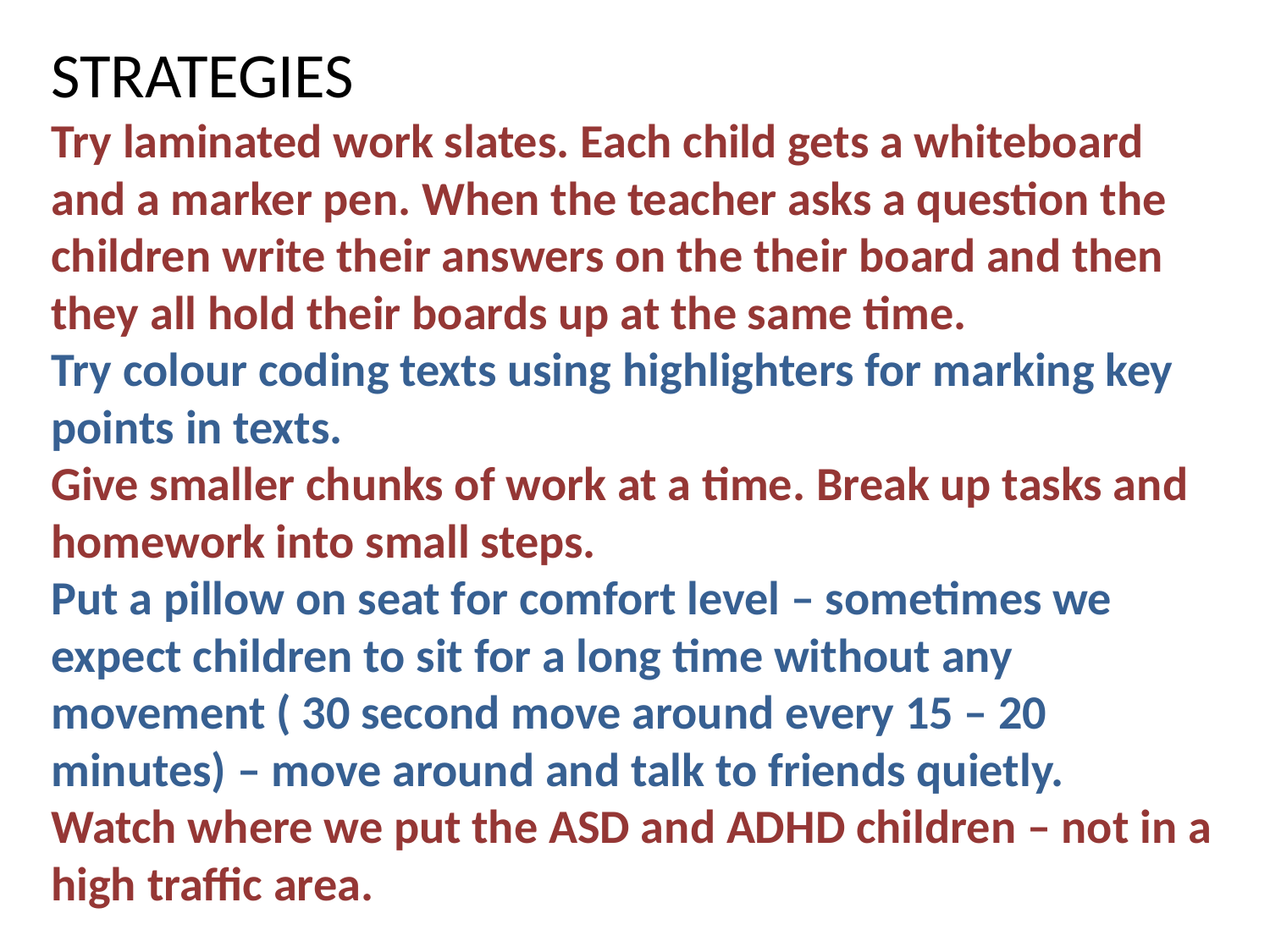

STRATEGIES
Try laminated work slates. Each child gets a whiteboard and a marker pen. When the teacher asks a question the children write their answers on the their board and then they all hold their boards up at the same time.
Try colour coding texts using highlighters for marking key points in texts.
Give smaller chunks of work at a time. Break up tasks and homework into small steps.
Put a pillow on seat for comfort level – sometimes we expect children to sit for a long time without any movement ( 30 second move around every 15 – 20 minutes) – move around and talk to friends quietly.
Watch where we put the ASD and ADHD children – not in a high traffic area.